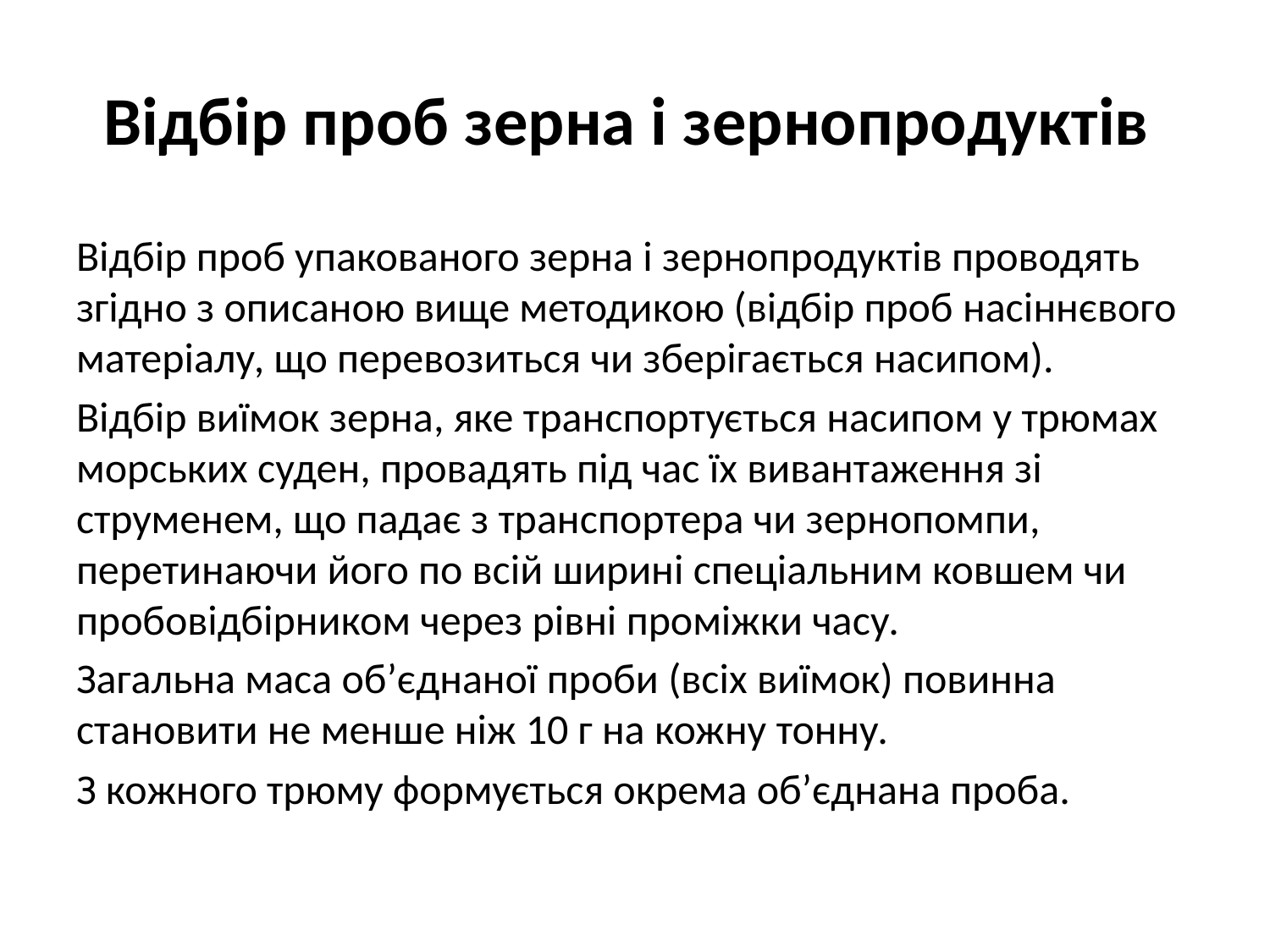

# Відбір проб зерна і зернопродуктів
Відбір проб упакованого зерна і зернопродуктів проводять згідно з описаною вище методикою (відбір проб насіннєвого матеріалу, що перевозиться чи зберігається насипом).
Відбір виїмок зерна, яке транспортується насипом у трюмах морських суден, провадять під час їх вивантаження зі струменем, що падає з транспортера чи зернопомпи, перетинаючи його по всій ширині спеціальним ковшем чи пробовідбірником через рівні проміжки часу.
Загальна маса об’єднаної проби (всіх виїмок) повинна становити не менше ніж 10 г на кожну тонну.
З кожного трюму формується окрема об’єднана проба.